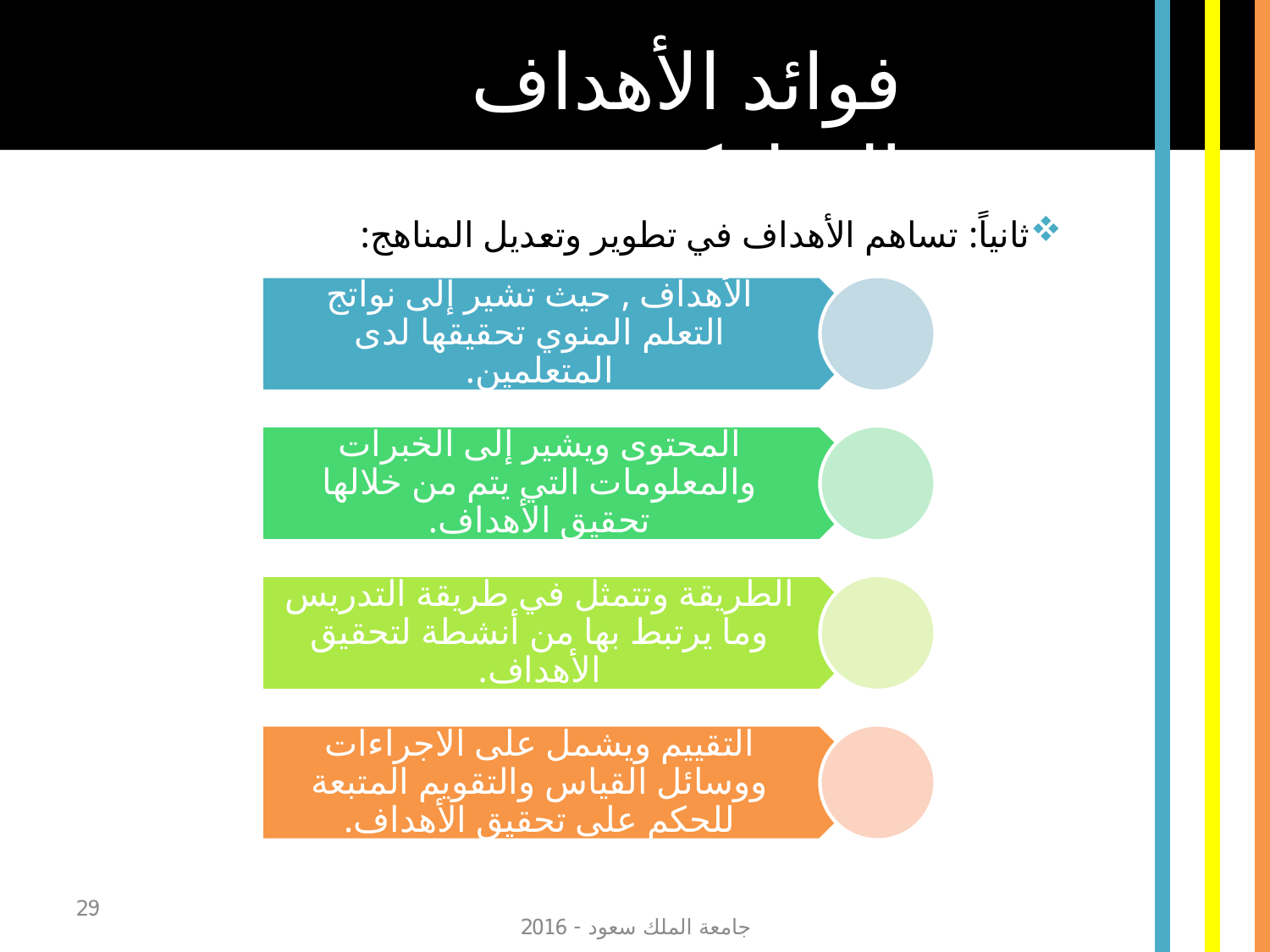

فوائد الأهداف السلوكية
ثانياً: تساهم الأهداف في تطوير وتعديل المناهج:
الأهداف , حيث تشير إلى نواتج التعلم المنوي تحقيقها لدى المتعلمين.
المحتوى ويشير إلى الخبرات والمعلومات التي يتم من خلالها تحقيق الأهداف.
الطريقة وتتمثل في طريقة التدريس وما يرتبط بها من أنشطة لتحقيق الأهداف.
التقييم ويشمل على الاجراءات ووسائل القياس والتقويم المتبعة للحكم على تحقيق الأهداف.
29
جامعة الملك سعود - 2016